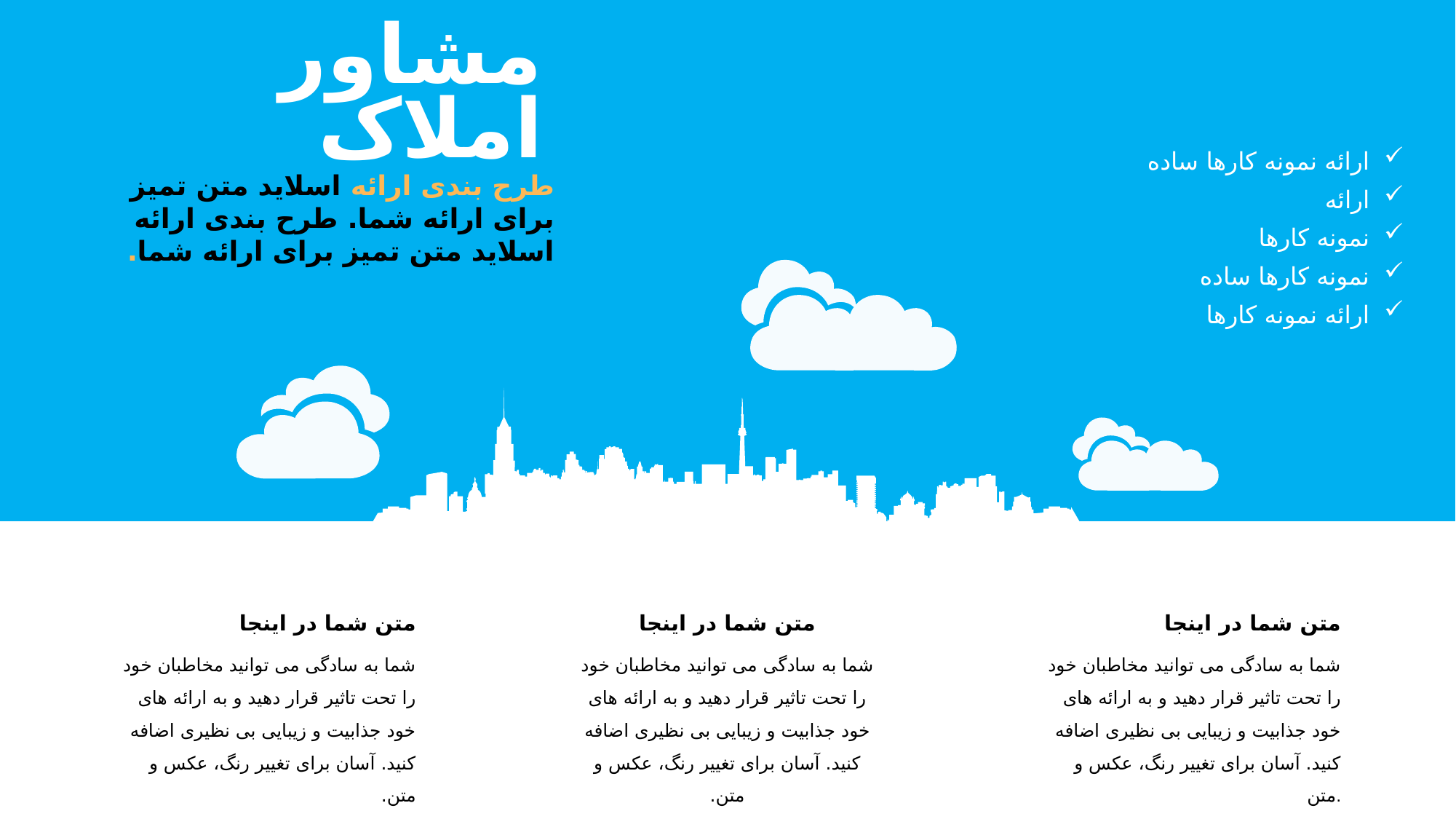

مشاور املاک
ارائه نمونه کارها ساده
طرح بندی ارائه اسلاید متن تمیز برای ارائه شما. طرح بندی ارائه اسلاید متن تمیز برای ارائه شما.
ارائه
نمونه کارها

نمونه کارها ساده
ارائه نمونه کارها

متن شما در اینجا
شما به سادگی می توانید مخاطبان خود را تحت تاثیر قرار دهید و به ارائه های خود جذابیت و زیبایی بی نظیری اضافه کنید. آسان برای تغییر رنگ، عکس و متن.
متن شما در اینجا
شما به سادگی می توانید مخاطبان خود را تحت تاثیر قرار دهید و به ارائه های خود جذابیت و زیبایی بی نظیری اضافه کنید. آسان برای تغییر رنگ، عکس و متن.
متن شما در اینجا
شما به سادگی می توانید مخاطبان خود را تحت تاثیر قرار دهید و به ارائه های خود جذابیت و زیبایی بی نظیری اضافه کنید. آسان برای تغییر رنگ، عکس و متن.